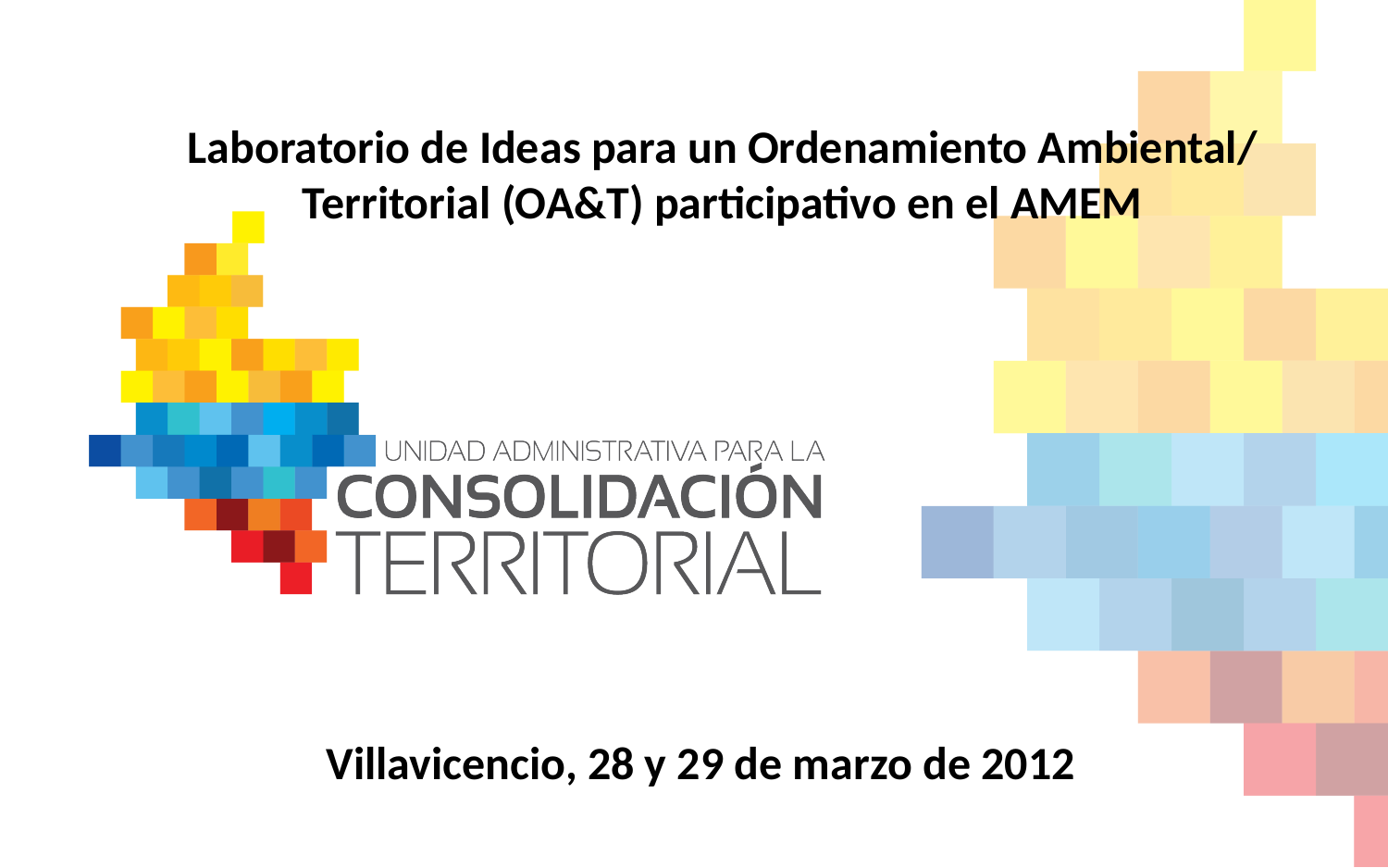

Laboratorio de Ideas para un Ordenamiento Ambiental/ Territorial (OA&T) participativo en el AMEM
Villavicencio, 28 y 29 de marzo de 2012